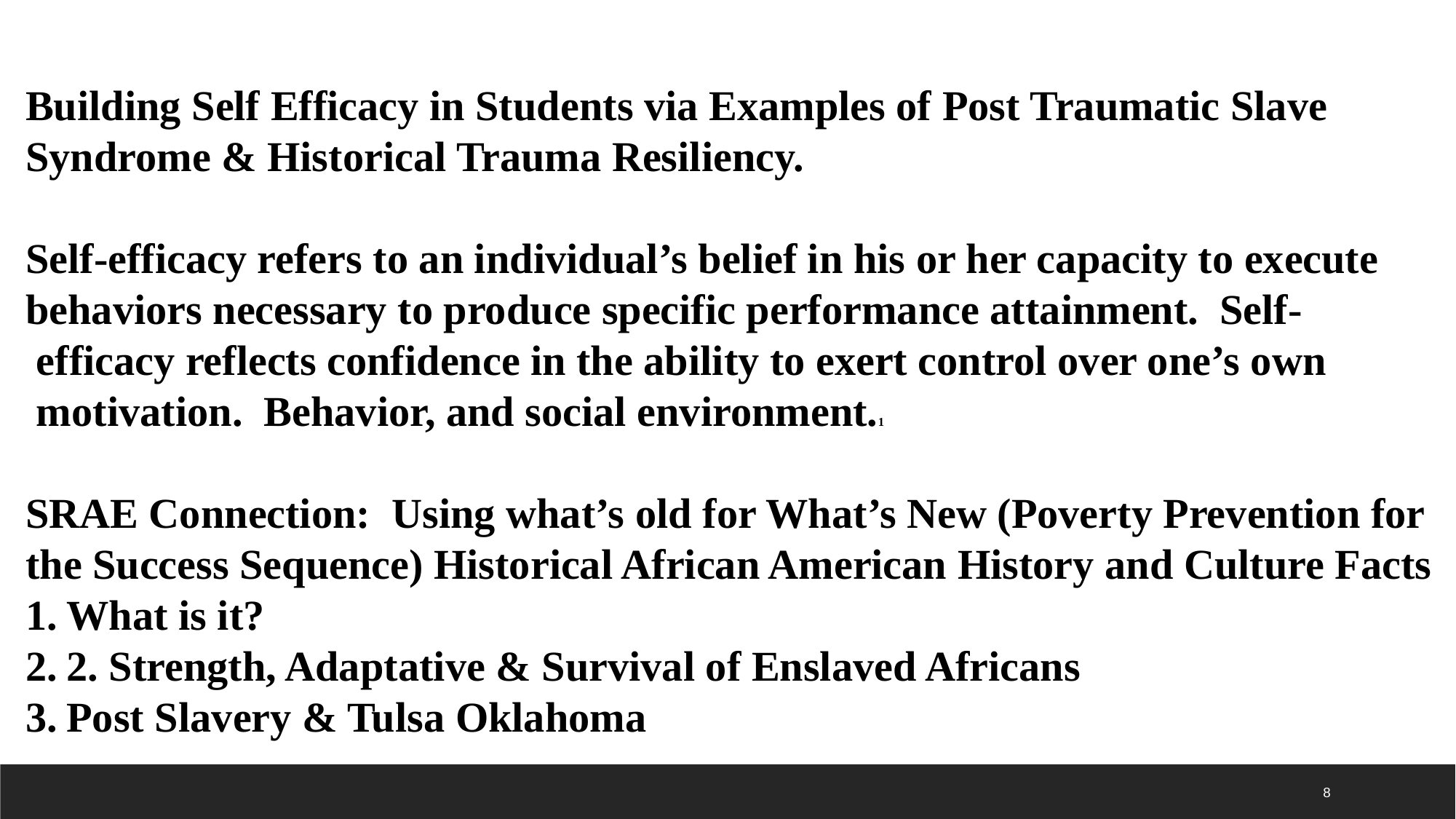

Building Self Efficacy in Students via Examples of Post Traumatic Slave
Syndrome & Historical Trauma Resiliency.

Self-efficacy refers to an individual’s belief in his or her capacity to execute
behaviors necessary to produce specific performance attainment.  Self-
 efficacy reflects confidence in the ability to exert control over one’s own
 motivation.  Behavior, and social environment.1

SRAE Connection:  Using what’s old for What’s New (Poverty Prevention for
the Success Sequence) Historical African American History and Culture Facts
What is it?
2. Strength, Adaptative & Survival of Enslaved Africans
Post Slavery & Tulsa Oklahoma

8